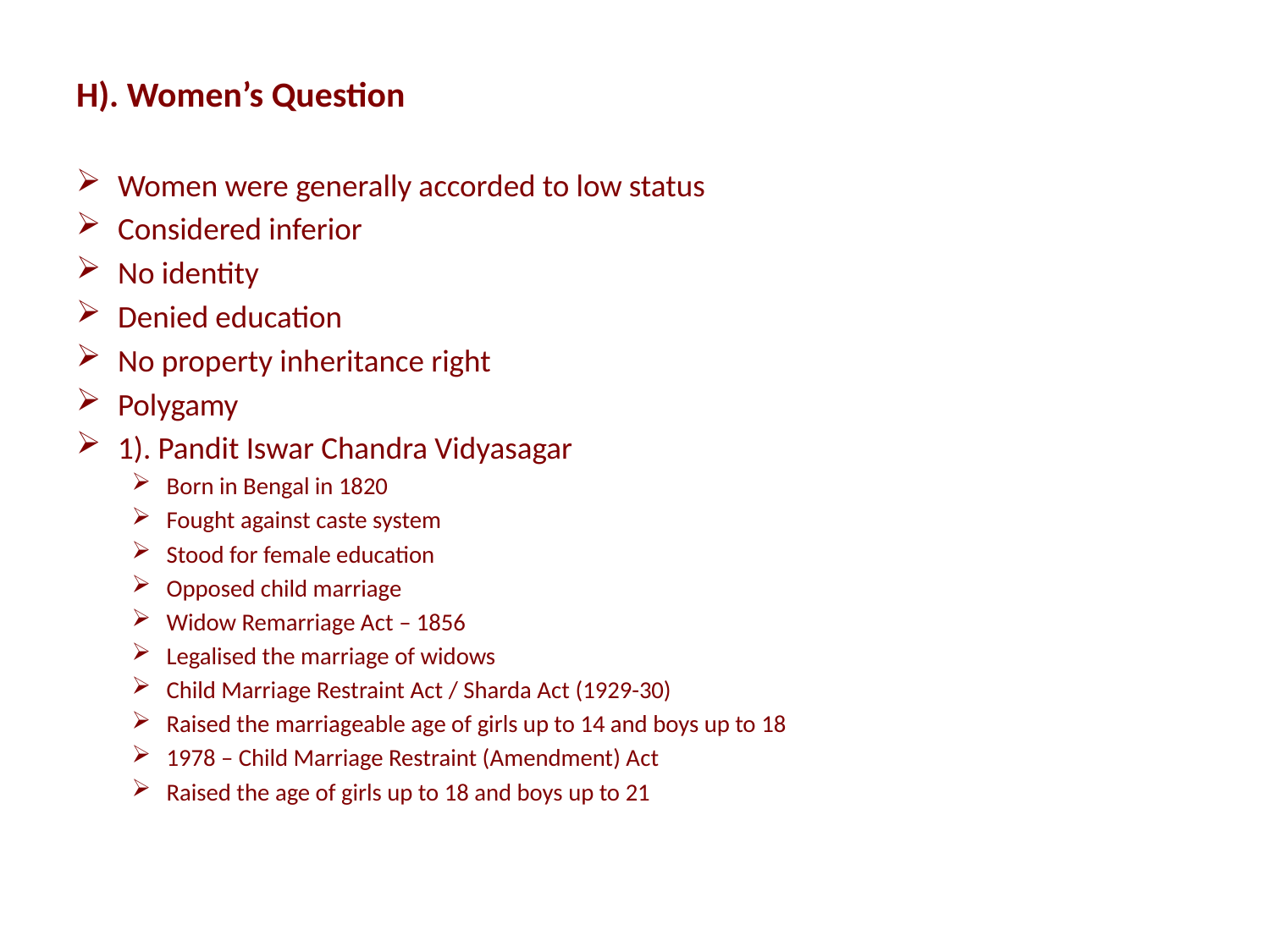

# H). Women’s Question
Women were generally accorded to low status
Considered inferior
No identity
Denied education
No property inheritance right
Polygamy
1). Pandit Iswar Chandra Vidyasagar
Born in Bengal in 1820
Fought against caste system
Stood for female education
Opposed child marriage
Widow Remarriage Act – 1856
Legalised the marriage of widows
Child Marriage Restraint Act / Sharda Act (1929-30)
Raised the marriageable age of girls up to 14 and boys up to 18
1978 – Child Marriage Restraint (Amendment) Act
Raised the age of girls up to 18 and boys up to 21